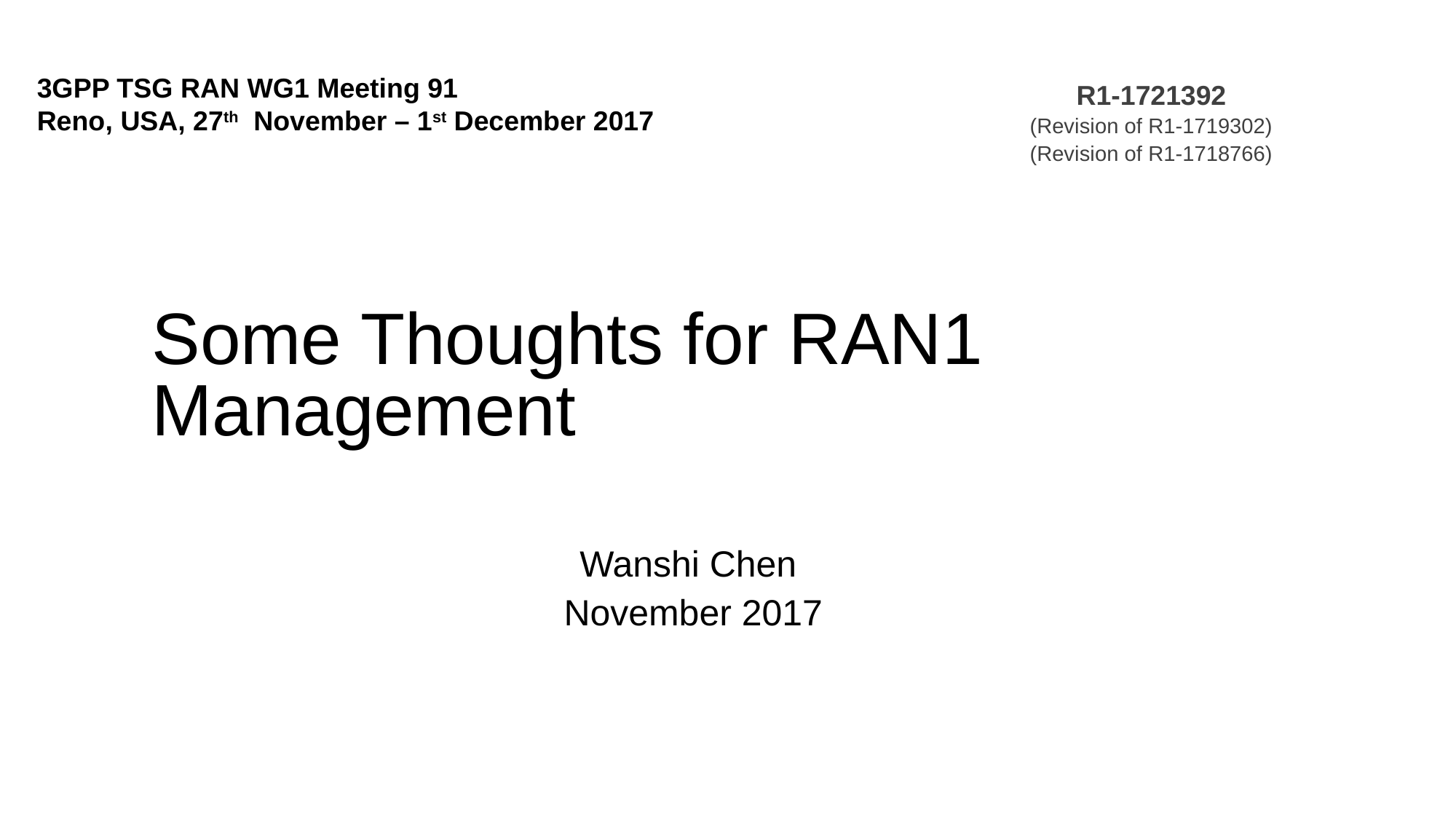

3GPP TSG RAN WG1 Meeting 91
Reno, USA, 27th  November – 1st December 2017

R1-1721392
(Revision of R1-1719302)
(Revision of R1-1718766)

# Some Thoughts for RAN1 Management
Wanshi Chen
November 2017